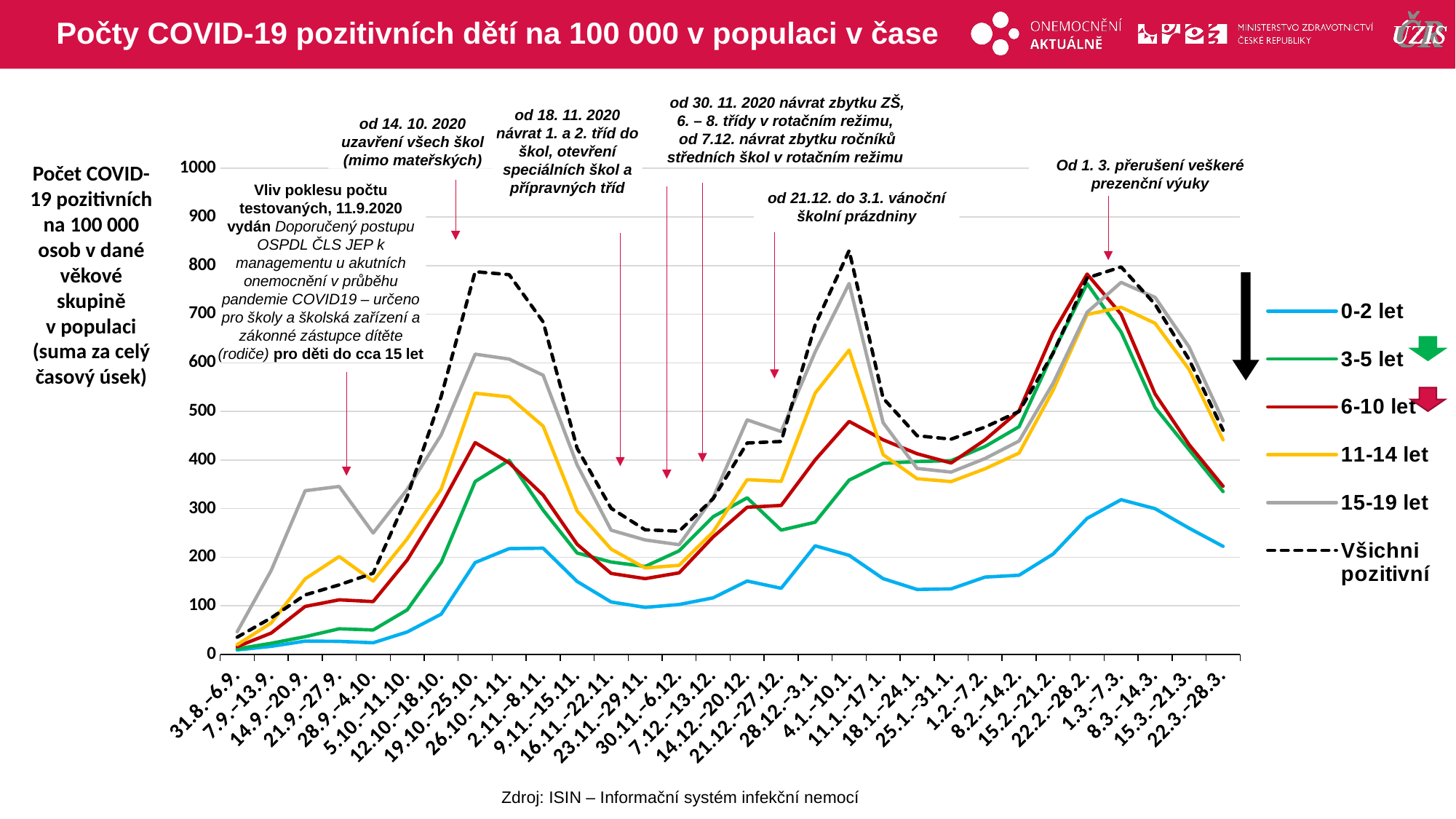

# Počty COVID-19 pozitivních dětí na 100 000 v populaci v čase
od 30. 11. 2020 návrat zbytku ZŠ, 6. – 8. třídy v rotačním režimu,
od 7.12. návrat zbytku ročníků středních škol v rotačním režimu
od 18. 11. 2020 návrat 1. a 2. tříd do škol, otevření speciálních škol a přípravných tříd
od 14. 10. 2020 uzavření všech škol (mimo mateřských)

### Chart

| Category | 0-2 let | 3-5 let | 6-10 let | 11-14 let | 15-19 let | Všichni pozitivní |
|---|---|---|---|---|---|---|
| 31.8.–6.9. | 9.36165 | 11.493 | 16.0514 | 20.1804 | 46.6498 | 35.4032 |
| 7.9.–13.9. | 16.6754 | 22.9861 | 43.967 | 64.7087 | 172.793 | 75.1173 |
| 14.9.–20.9. | 27.4999 | 36.542 | 98.7513 | 155.52 | 336.799 | 122.481 |
| 21.9.–27.9. | 26.9148 | 52.7501 | 112.36 | 201.365 | 345.585 | 143.128 |
| 28.9.–4.10. | 23.9892 | 50.3925 | 108.696 | 150.914 | 249.775 | 167.057 |
| 5.10.–11.10. | 46.2232 | 91.6496 | 194.188 | 237.777 | 339.518 | 324.146 |
| 12.10.–18.10. | 82.7921 | 189.488 | 307.769 | 340.214 | 451.645 | 530.927 |
| 19.10.–25.10. | 188.988 | 355.695 | 435.832 | 537.412 | 617.744 | 787.446 |
| 26.10.–1.11. | 217.658 | 399.309 | 394.307 | 529.734 | 607.702 | 781.256 |
| 2.11.–8.11. | 218.536 | 296.756 | 327.833 | 469.632 | 574.441 | 684.163 |
| 9.11.–15.11. | 150.079 | 208.643 | 226.639 | 295.028 | 389.934 | 424.016 |
| 16.11.–22.11. | 107.952 | 190.077 | 166.621 | 216.719 | 255.632 | 300.656 |
| 23.11.–29.11. | 96.8346 | 180.942 | 155.978 | 177.894 | 235.55 | 256.416 |
| 30.11.–6.12. | 102.686 | 213.063 | 167.842 | 183.378 | 225.718 | 253.489 |
| 7.12.–13.12. | 116.4356 | 283.2001 | 241.6441 | 252.035 | 322.3647 | 320.3123 |
| 14.12.–20.12. | 150.9566 | 322.0996 | 302.7094 | 359.5173 | 482.6057 | 435.0221 |
| 21.12.–27.12. | 136.0365 | 255.7937 | 306.5478 | 356.0077 | 458.5486 | 438.1454 |
| 28.12.–3.1. | 223.5094 | 272.0018 | 400.2394 | 537.6309 | 622.3459 | 677.6923 |
| 4.1.–10.1. | 203.9085 | 358.6416 | 479.4498 | 626.2489 | 763.132 | 830.8632 |
| 11.1.–17.1. | 155.93 | 393.1207 | 441.5893 | 411.065 | 476.7483 | 527.1865 |
| 18.1.–24.1. | 133.6961 | 396.9517 | 412.9759 | 361.4915 | 382.612 | 449.9932 |
| 25.1.–31.1. | 134.8663 | 398.7199 | 393.9584 | 355.569 | 375.0811 | 442.877 |
| 1.2.–7.2. | 159.1481 | 427.8945 | 441.5893 | 381.8912 | 403.1128 | 467.8257 |
| 8.2.–14.2. | 162.9513 | 468.5621 | 501.0843 | 414.3552 | 439.0938 | 499.9654 |
| 15.2.–21.2. | 206.5415 | 620.9185 | 661.7733 | 543.7727 | 558.124 | 619.8277 |
| 22.2.–28.2. | 279.9719 | 762.9606 | 782.5081 | 699.293 | 703.9307 | 774.4387 |
| 1.3.–7.3. | 318.2962 | 663.3543 | 699.8083 | 714.2089 | 765.4331 | 797.2086 |
| 8.3.–14.3. | 299.8654 | 508.051 | 535.9788 | 681.3062 | 734.6819 | 720.2491 |
| 15.3.–21.3. | 259.7859 | 421.1165 | 431.6444 | 586.3269 | 632.5963 | 606.652 |
| 22.3.–28.3. | 222.3392 | 335.0661 | 345.9785 | 441.3355 | 480.723 | 461.467 |
Od 1. 3. přerušení veškeré prezenční výuky
Počet COVID-19 pozitivních na 100 000 osob v dané věkové skupině v populaci (suma za celý časový úsek)
Vliv poklesu počtu testovaných, 11.9.2020 vydán Doporučený postupu OSPDL ČLS JEP k managementu u akutních onemocnění v průběhu pandemie COVID19 – určeno pro školy a školská zařízení a zákonné zástupce dítěte (rodiče) pro děti do cca 15 let
od 21.12. do 3.1. vánoční školní prázdniny

Zdroj: ISIN – Informační systém infekční nemocí